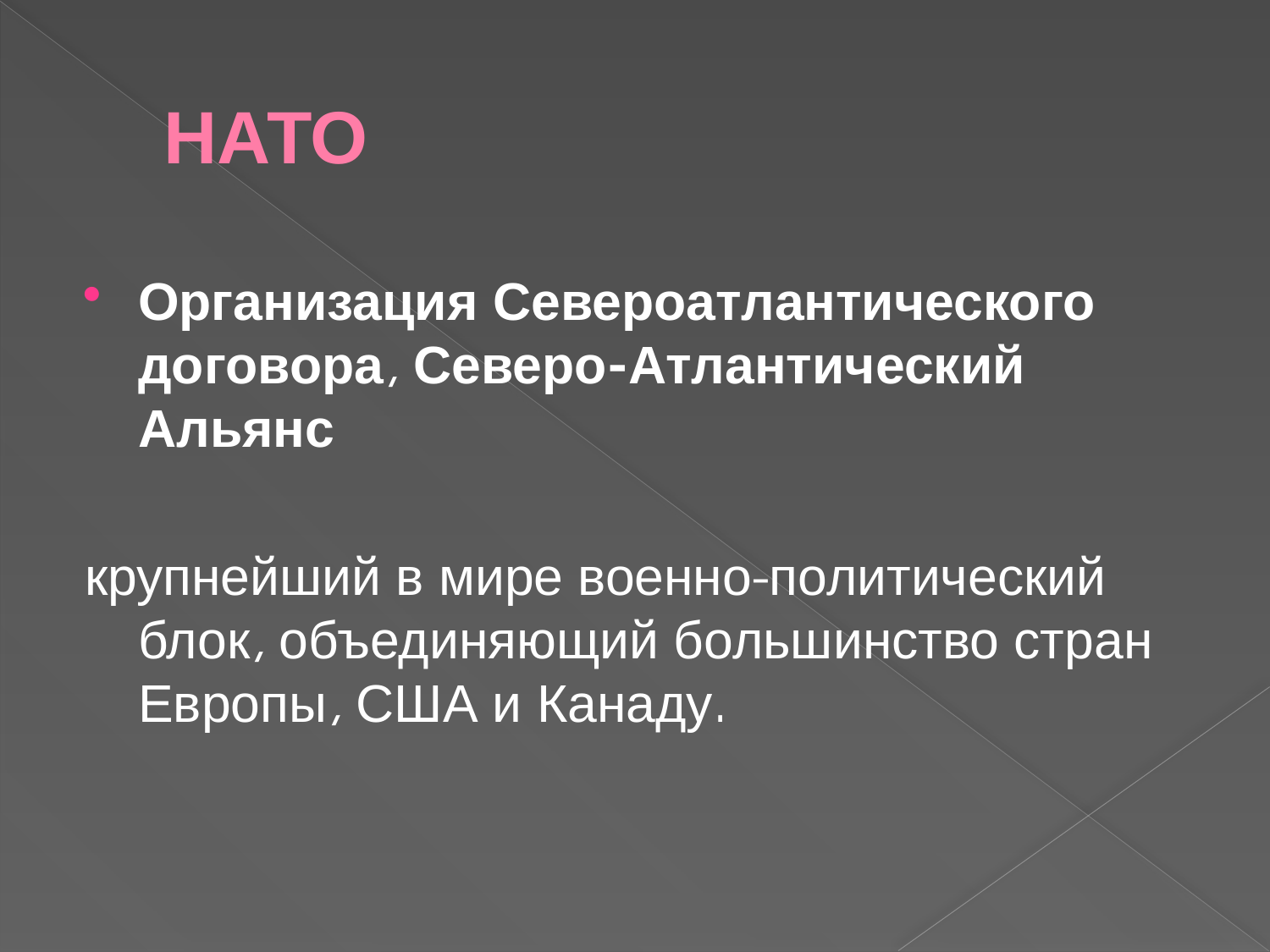

# НАТО
Организация Североатлантического договора, Северо-Атлантический Альянс

крупнейший в мире военно-политический блок, объединяющий большинство стран Европы, США и Канаду.